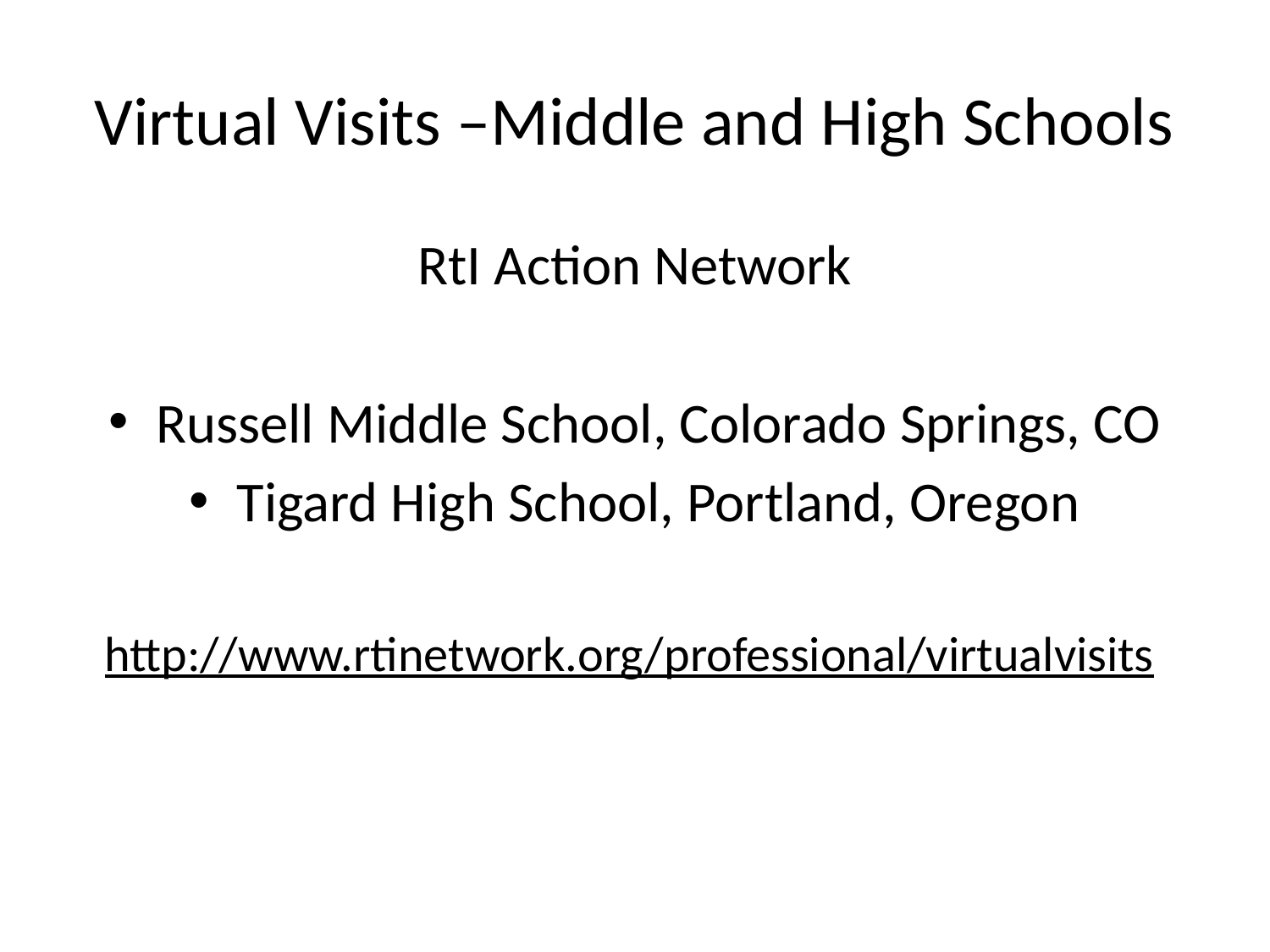

# Virtual Visits –Middle and High Schools
RtI Action Network

Russell Middle School, Colorado Springs, CO
Tigard High School, Portland, Oregon

http://www.rtinetwork.org/professional/virtualvisits